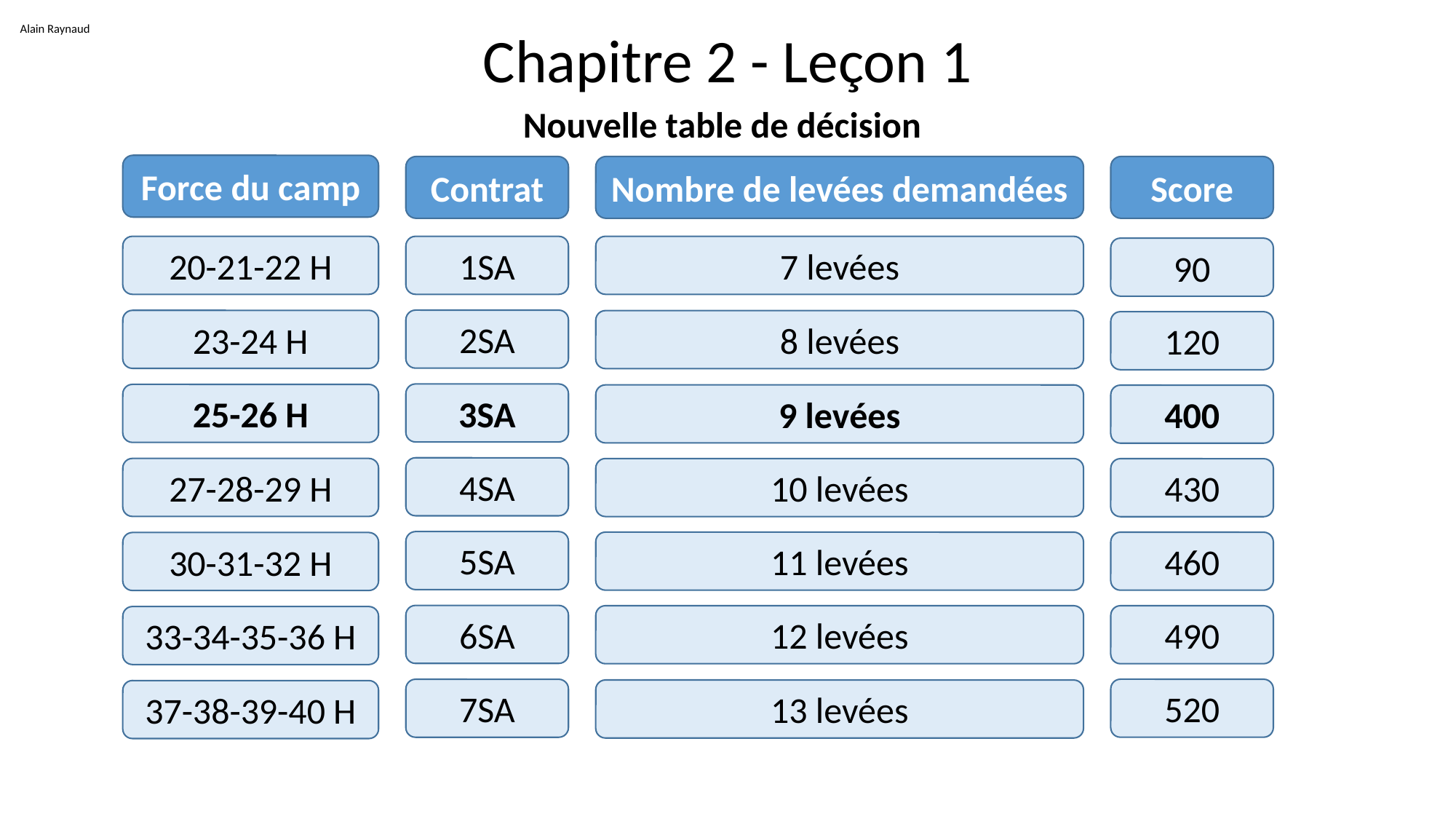

Alain Raynaud
# Chapitre 2 - Leçon 1
Nouvelle table de décision
Force du camp
Contrat
Nombre de levées demandées
Score
20-21-22 H
1SA
7 levées
90
2SA
23-24 H
8 levées
120
3SA
25-26 H
9 levées
400
4SA
27-28-29 H
10 levées
430
5SA
11 levées
460
30-31-32 H
6SA
490
12 levées
33-34-35-36 H
520
7SA
13 levées
37-38-39-40 H